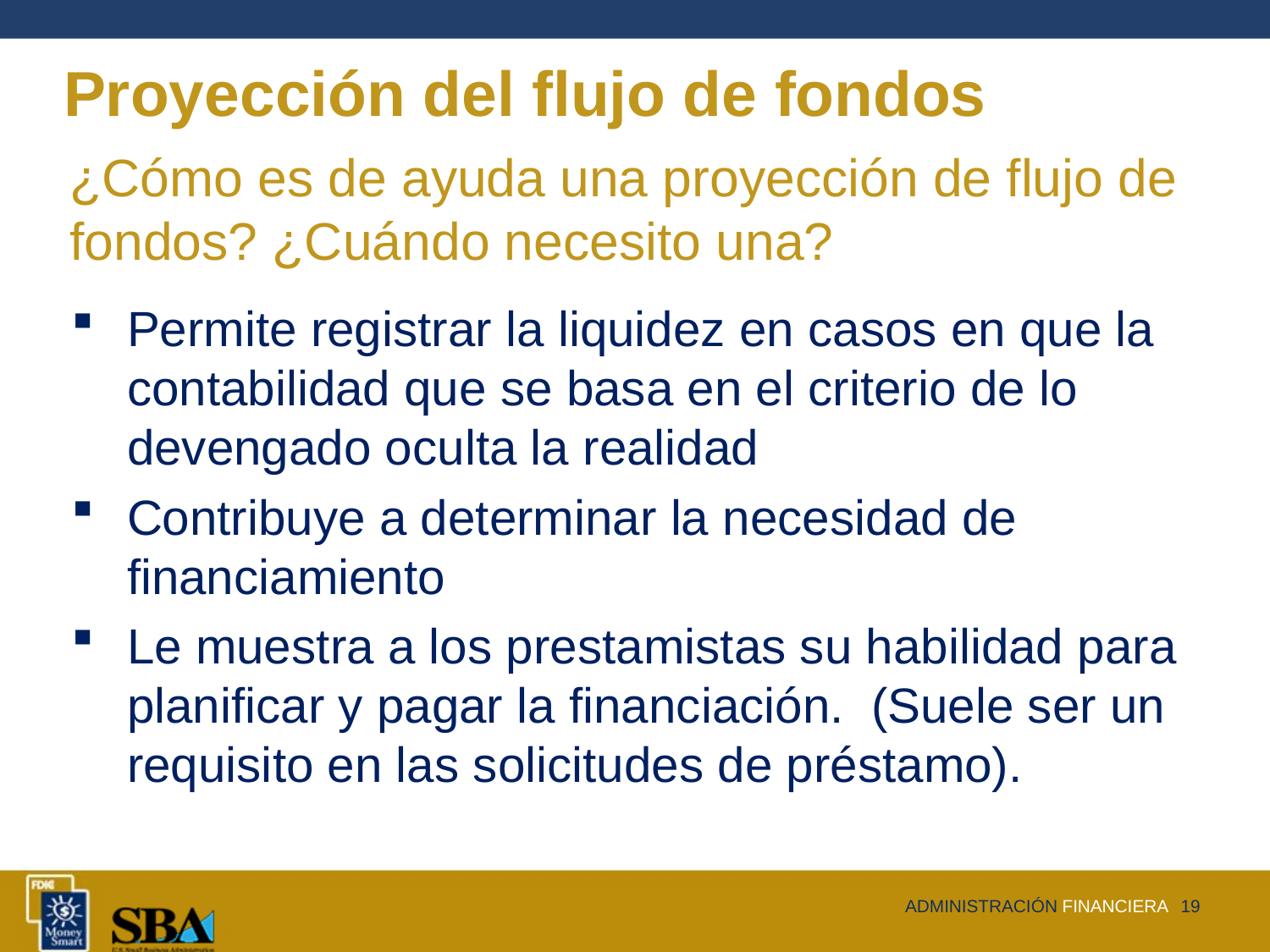

# Proyección del flujo de fondos
¿Cómo es de ayuda una proyección de flujo de fondos? ¿Cuándo necesito una?
Permite registrar la liquidez en casos en que la contabilidad que se basa en el criterio de lo devengado oculta la realidad
Contribuye a determinar la necesidad de financiamiento
Le muestra a los prestamistas su habilidad para planificar y pagar la financiación.  (Suele ser un requisito en las solicitudes de préstamo).